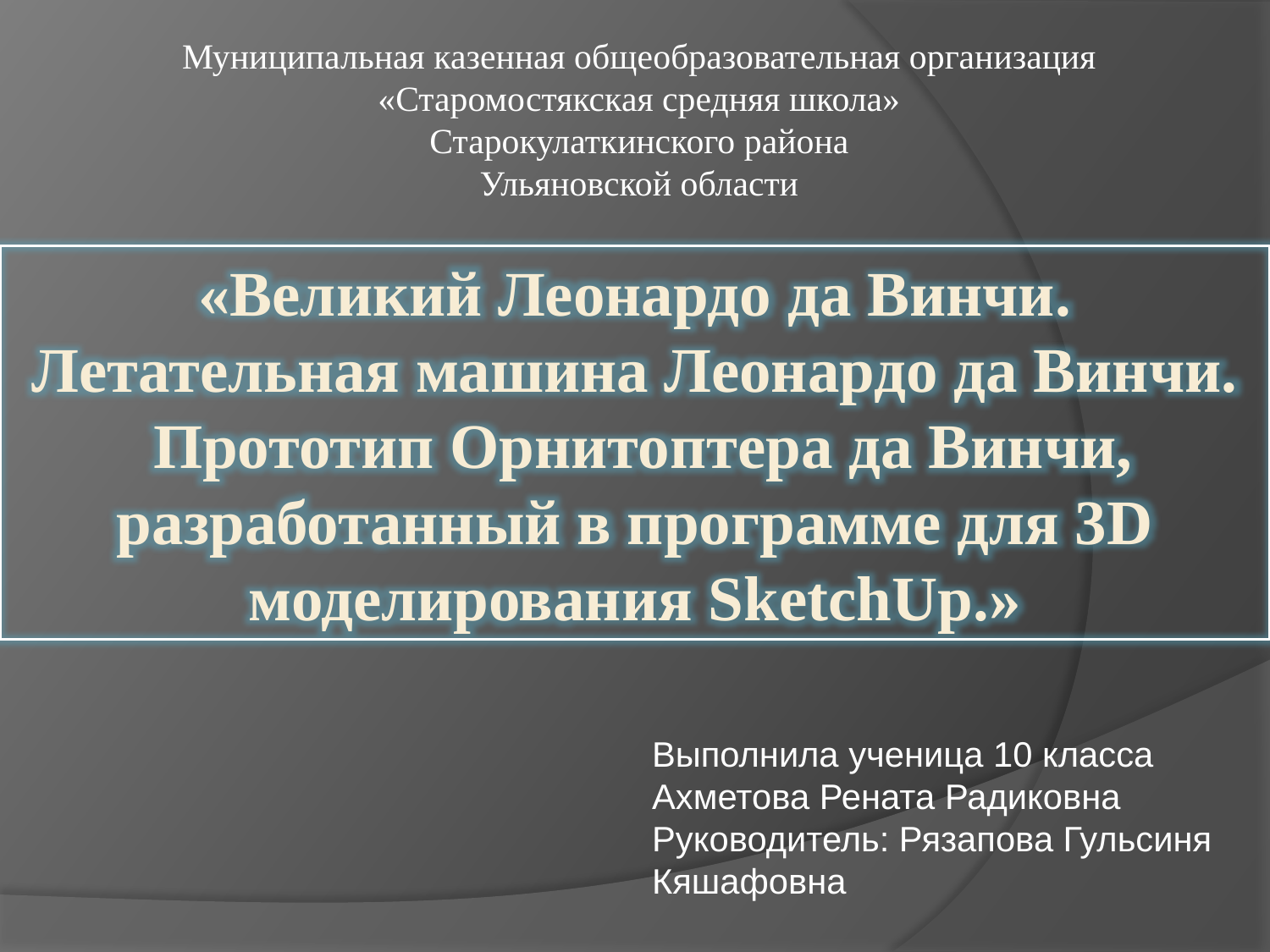

Муниципальная казенная общеобразовательная организация
«Старомостякская средняя школа»
Старокулаткинского района
Ульяновской области
«Великий Леонардо да Винчи.
Летательная машина Леонардо да Винчи.
 Прототип Орнитоптера да Винчи, разработанный в программе для 3D моделирования SketchUp.»
Выполнила ученица 10 класса
Ахметова Рената Радиковна
Руководитель: Рязапова Гульсиня
Кяшафовна